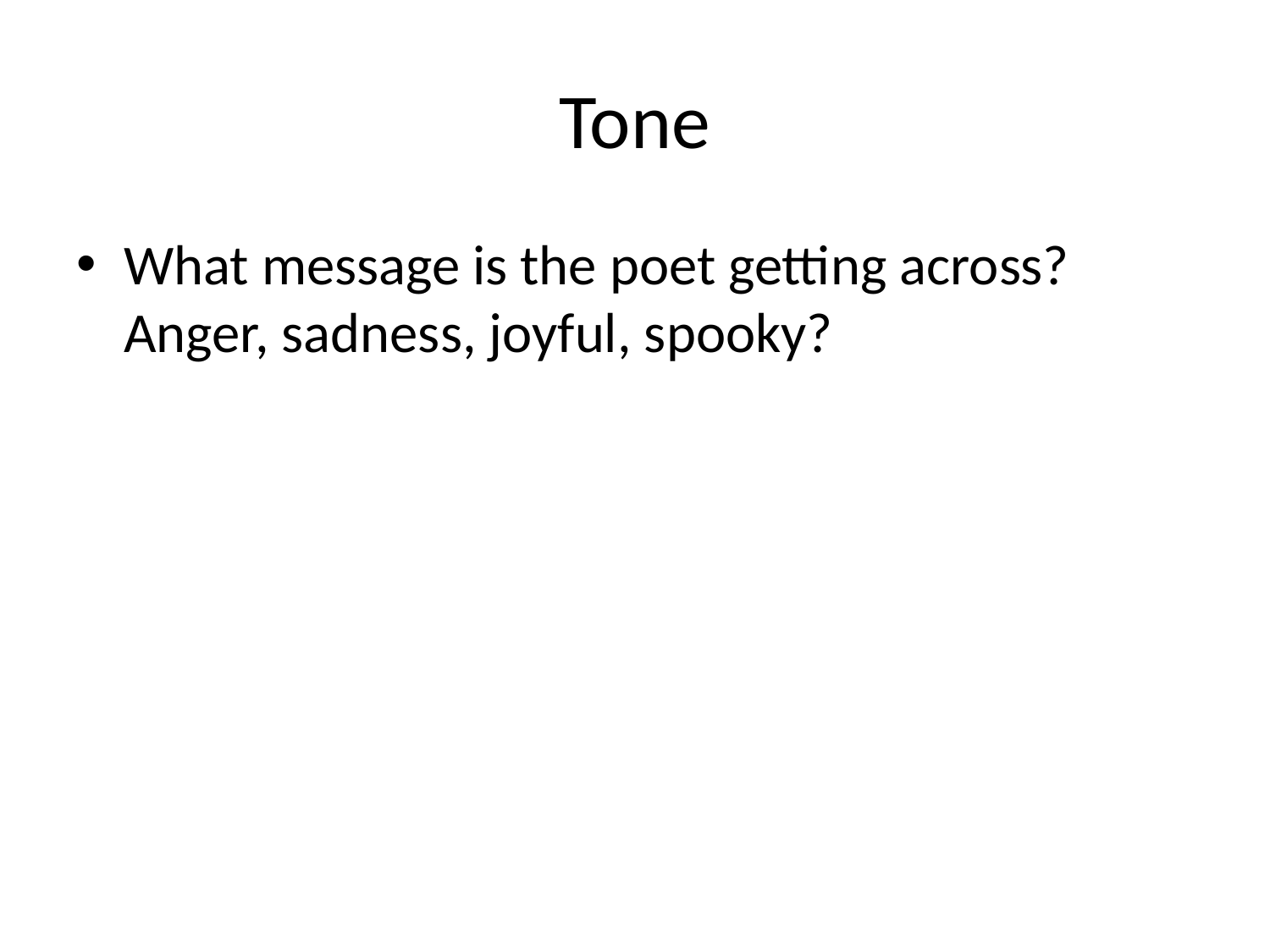

# Tone
What message is the poet getting across? Anger, sadness, joyful, spooky?